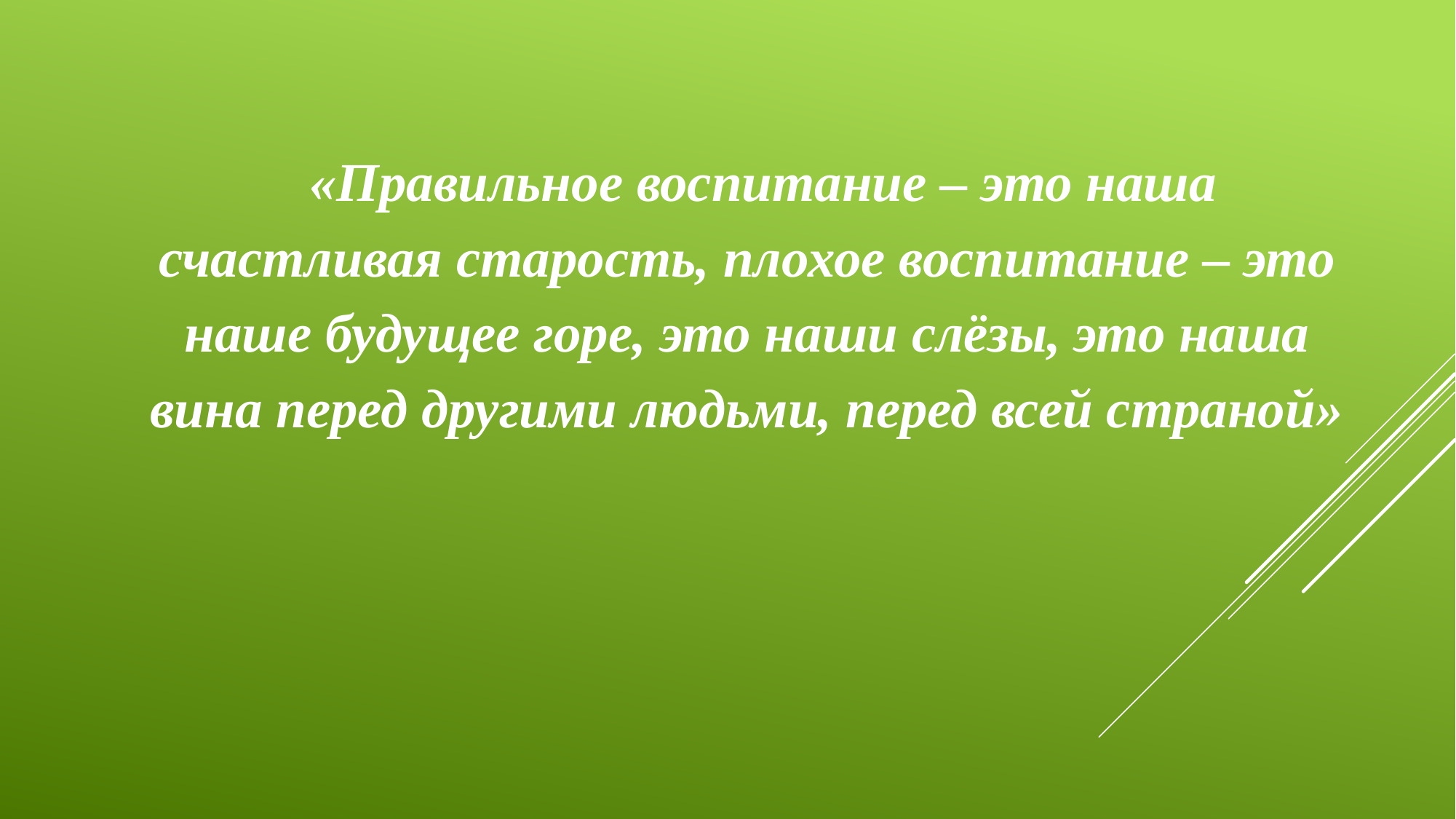

«Правильное воспитание – это наша счастливая старость, плохое воспитание – это наше будущее горе, это наши слёзы, это наша вина перед другими людьми, перед всей страной»